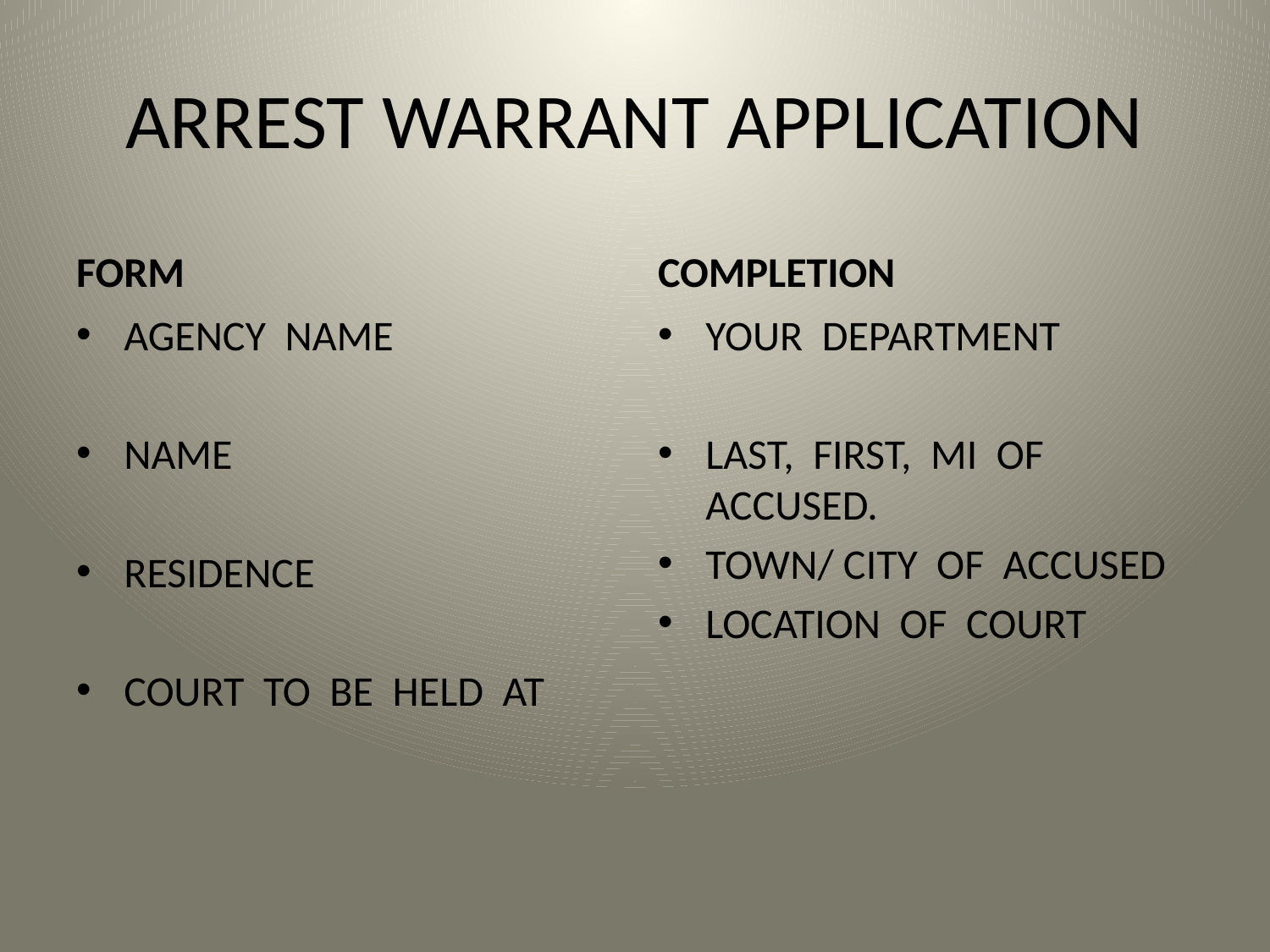

# ARREST WARRANT APPLICATION
FORM
COMPLETION
AGENCY  NAME

NAME

RESIDENCE

COURT  TO  BE  HELD  AT
YOUR  DEPARTMENT

LAST,  FIRST,  MI  OF   ACCUSED.
TOWN/ CITY  OF  ACCUSED
LOCATION  OF  COURT